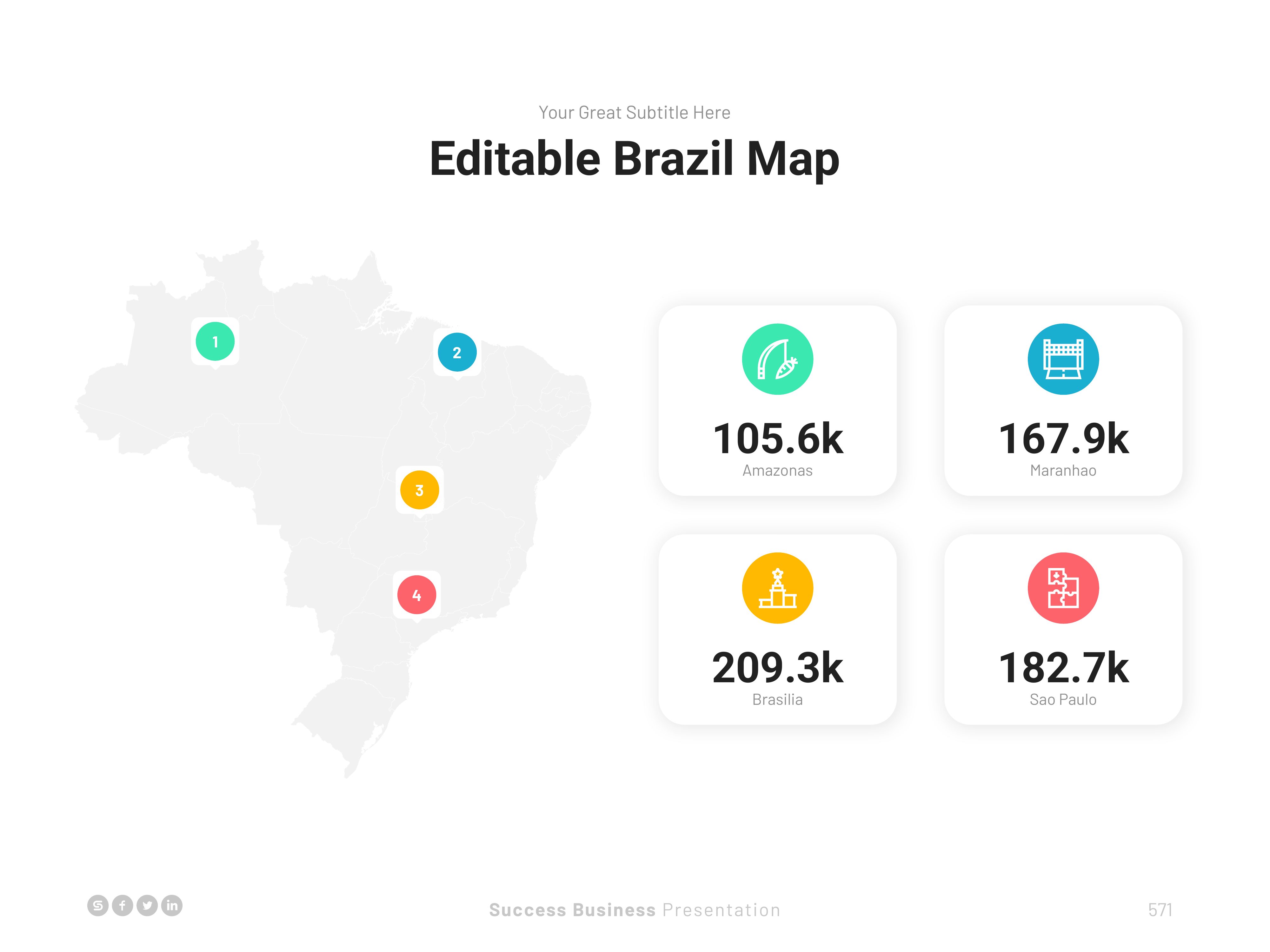

Your Great Subtitle Here
Editable Brazil Map

1

2
105.6k
Amazonas
167.9k
Maranhao

3

4
209.3k
Brasilia
182.7k
Sao Paulo